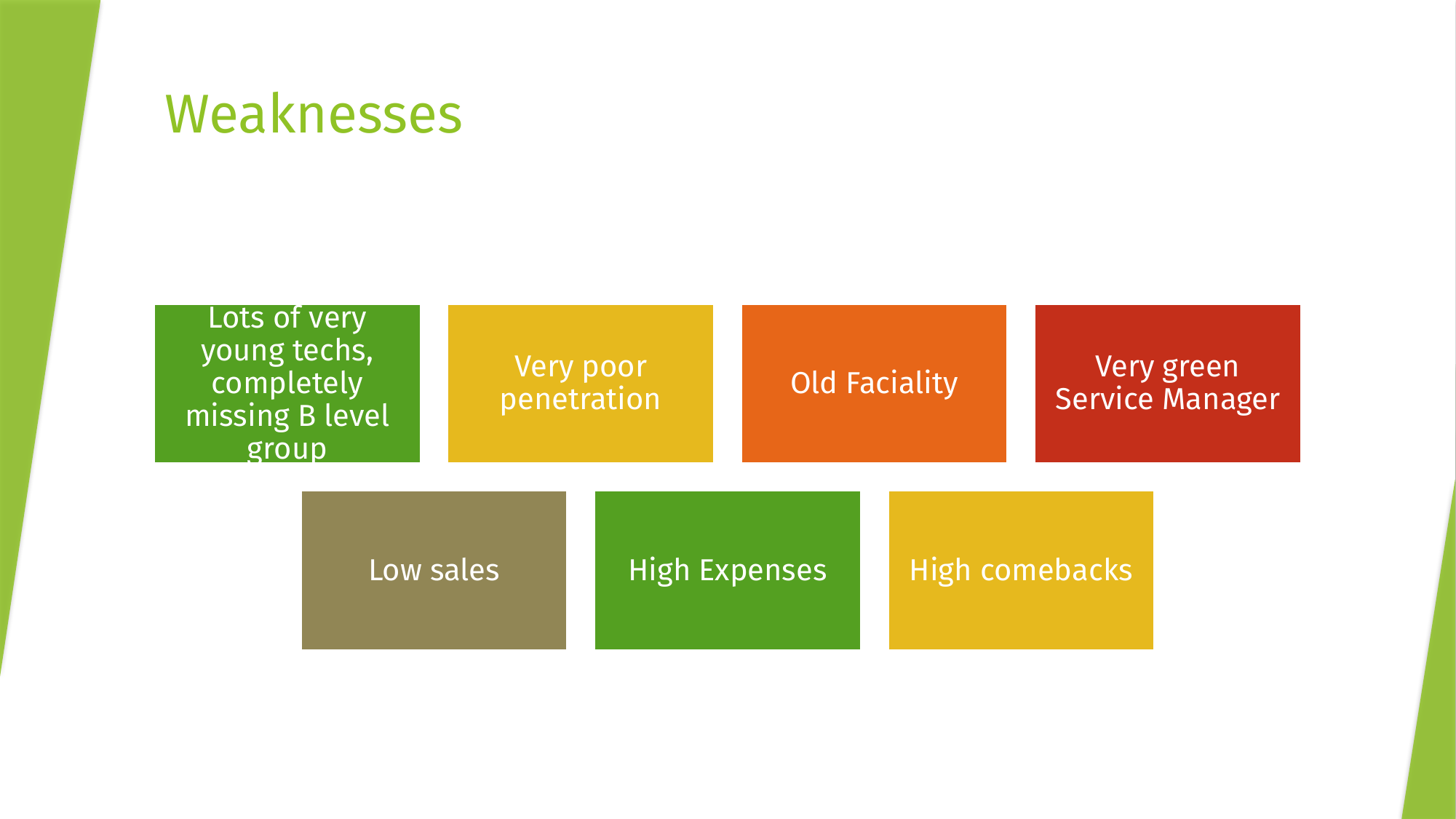

# Weaknesses
Lots of very young techs, completely missing B level group
Very poor penetration
Old Faciality
Very green Service Manager
Low sales
High Expenses
High comebacks